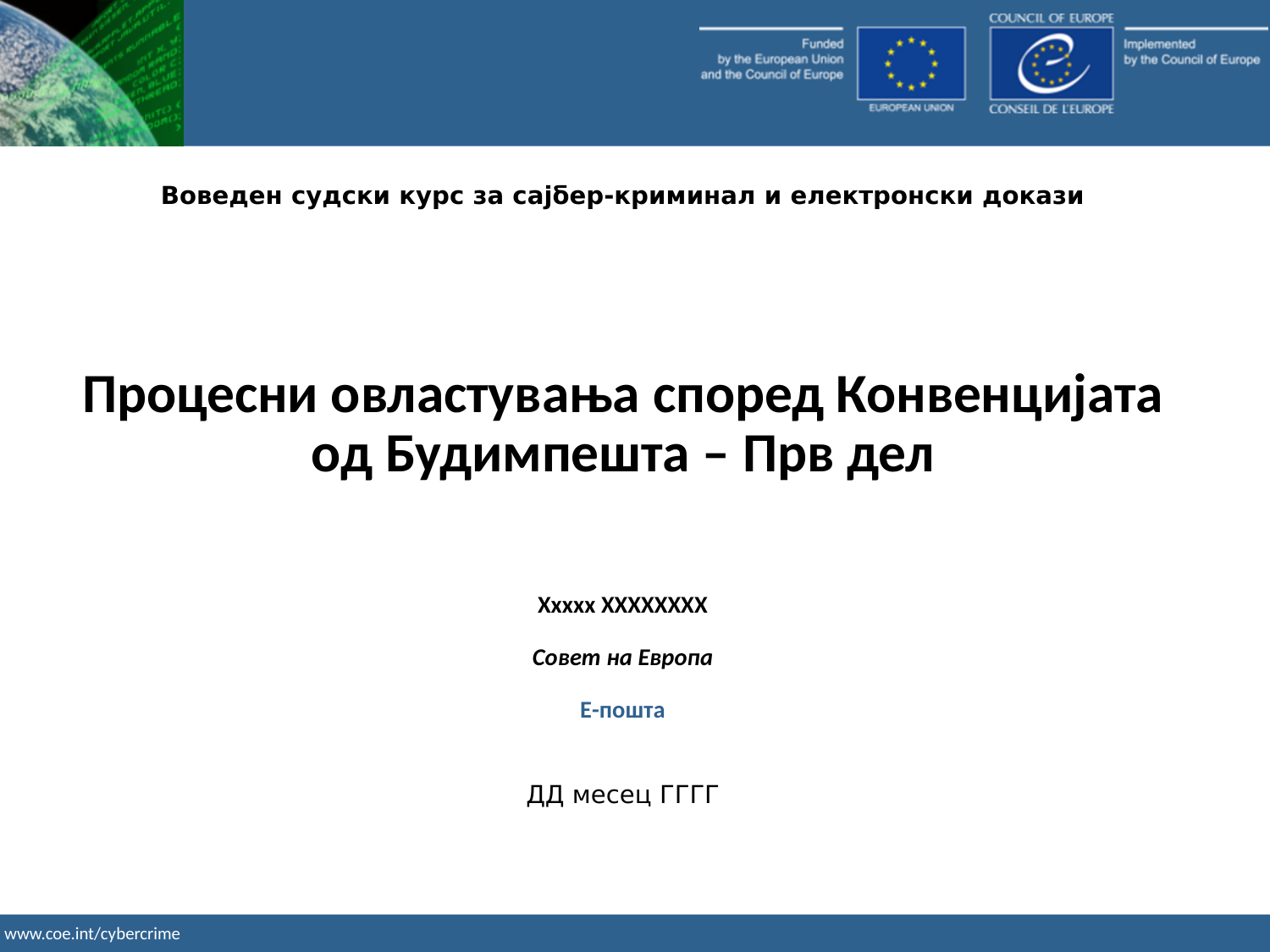

Воведен судски курс за сајбер-криминал и електронски докази

Процесни овластувања според Конвенцијата од Будимпешта – Прв дел

Xxxxx XXXXXXXX

Совет на Европа

Е-пошта

ДД месец ГГГГ